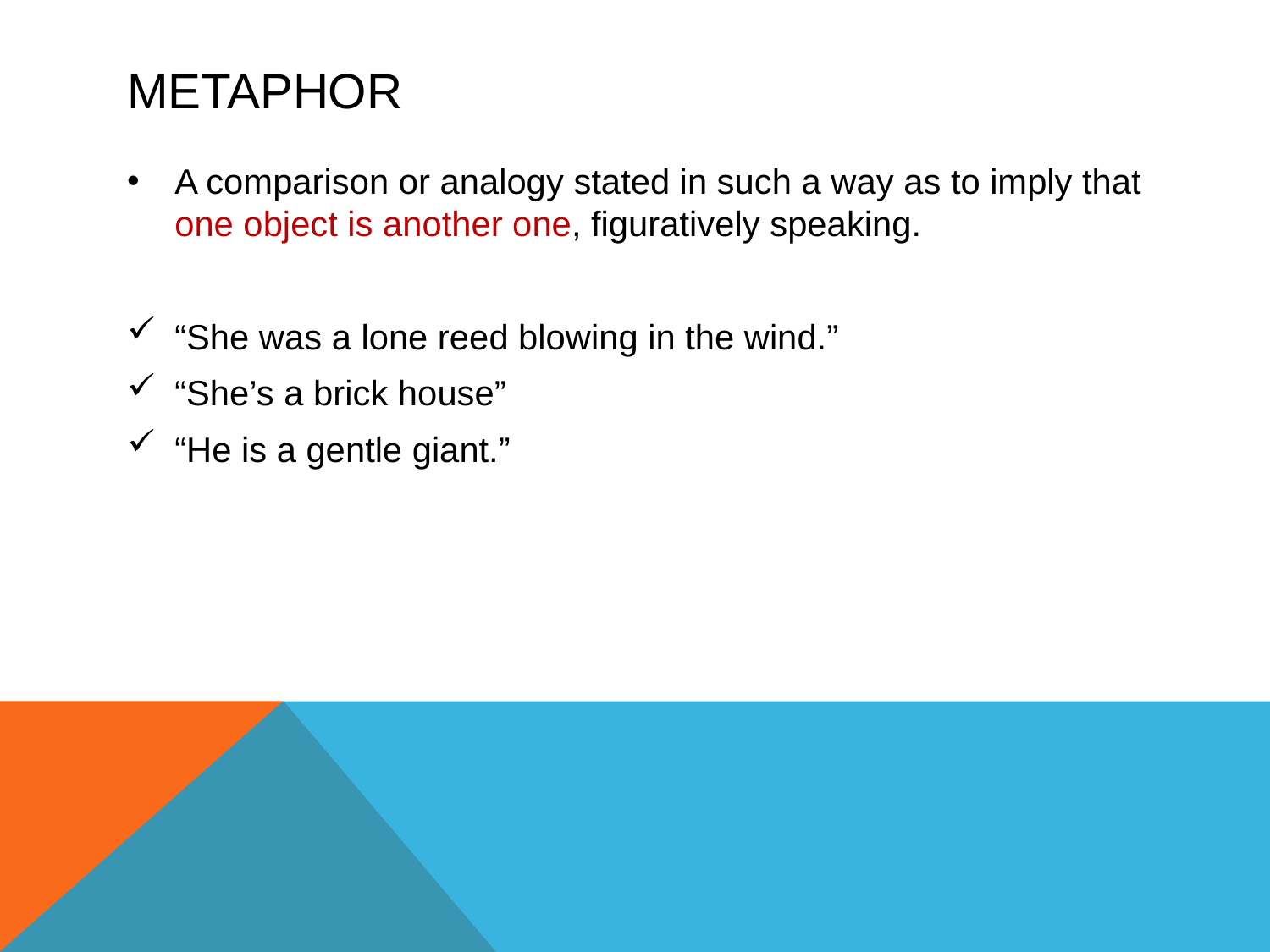

# Metaphor
A comparison or analogy stated in such a way as to imply that one object is another one, figuratively speaking.

“She was a lone reed blowing in the wind.”
“She’s a brick house”
“He is a gentle giant.”